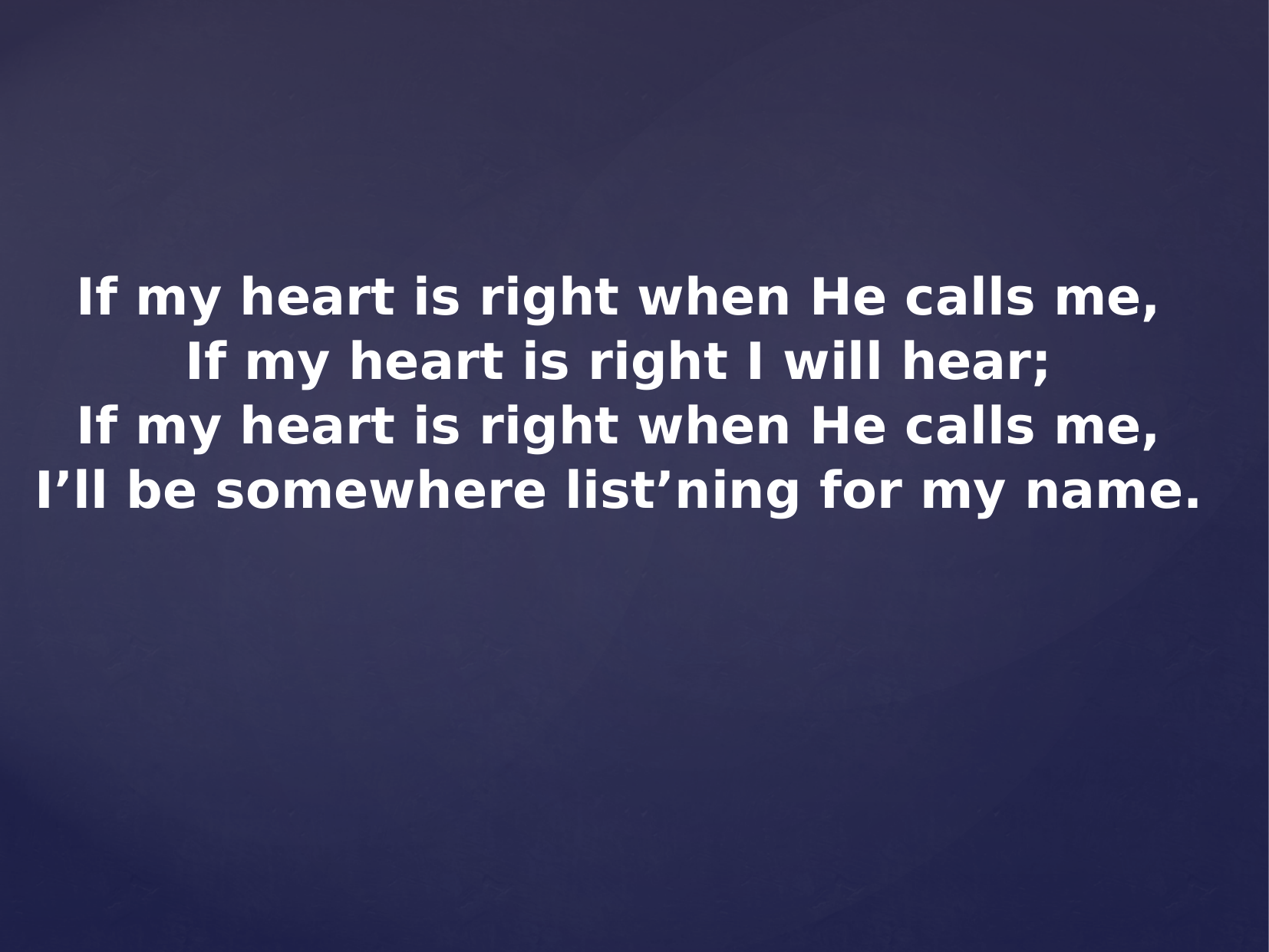

If my heart is right when He calls me,
If my heart is right I will hear;
If my heart is right when He calls me,
I’ll be somewhere list’ning for my name.